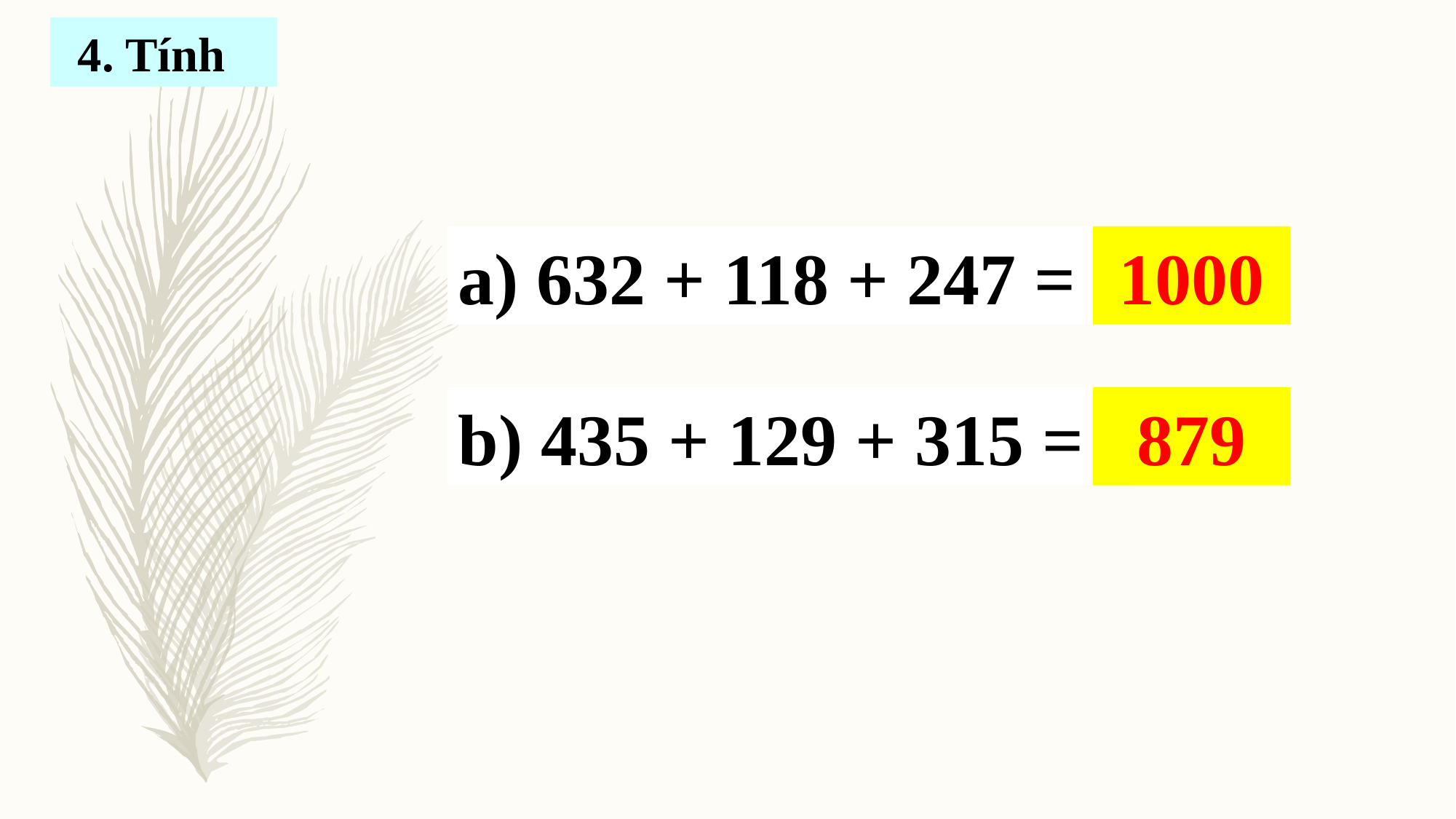

4. Tính
a) 632 + 118 + 247 =
1000
b) 435 + 129 + 315 =
879